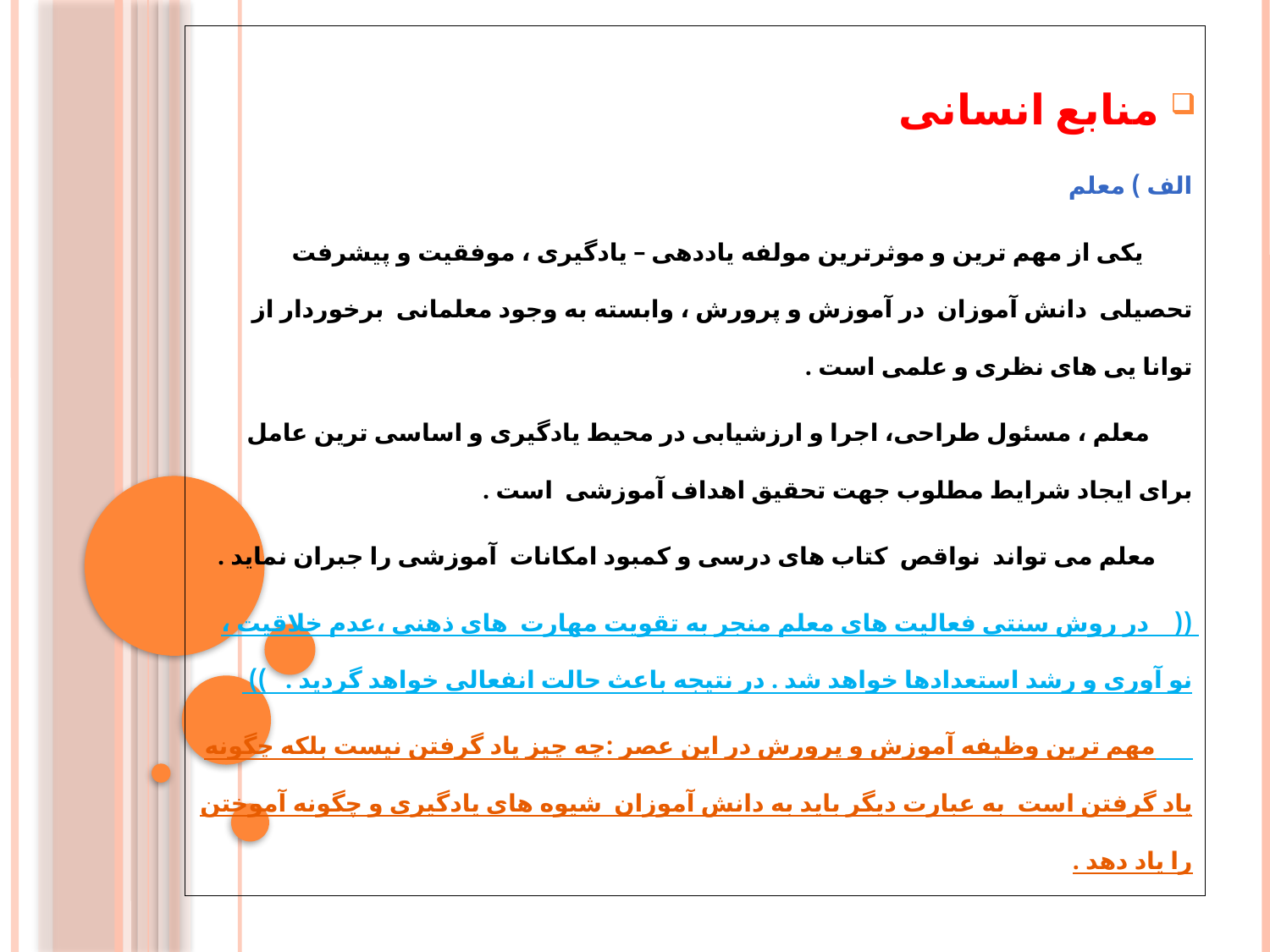

منابع انسانی
الف ) معلم
        یکی از مهم ترین و موثرترین مولفه یاددهی – یادگیری ، موفقیت و پیشرفت تحصیلی  دانش آموزان  در آموزش و پرورش ، وابسته به وجود معلمانی  برخوردار از توانا یی های نظری و علمی است .
       معلم ، مسئول طراحی، اجرا و ارزشیابی در محیط یادگیری و اساسی ترین عامل برای ایجاد شرایط مطلوب جهت تحقیق اهداف آموزشی  است .
      معلم می تواند  نواقص  کتاب های درسی و کمبود امکانات  آموزشی را جبران نماید .
((    در روش سنتی فعالیت های معلم منجر به تقویت مهارت  های ذهنی ،عدم خلاقیت ، نو آوری و رشد استعدادها خواهد شد . در نتیجه باعث حالت انفعالی خواهد گردید .   ))
      مهم ترین وظیفه آموزش و پرورش در این عصر :چه چیز یاد گرفتن نیست بلکه چگونه یاد گرفتن است  به عبارت دیگر باید به دانش آموزان  شیوه های یادگیری و چگونه آموختن را یاد دهد .
#